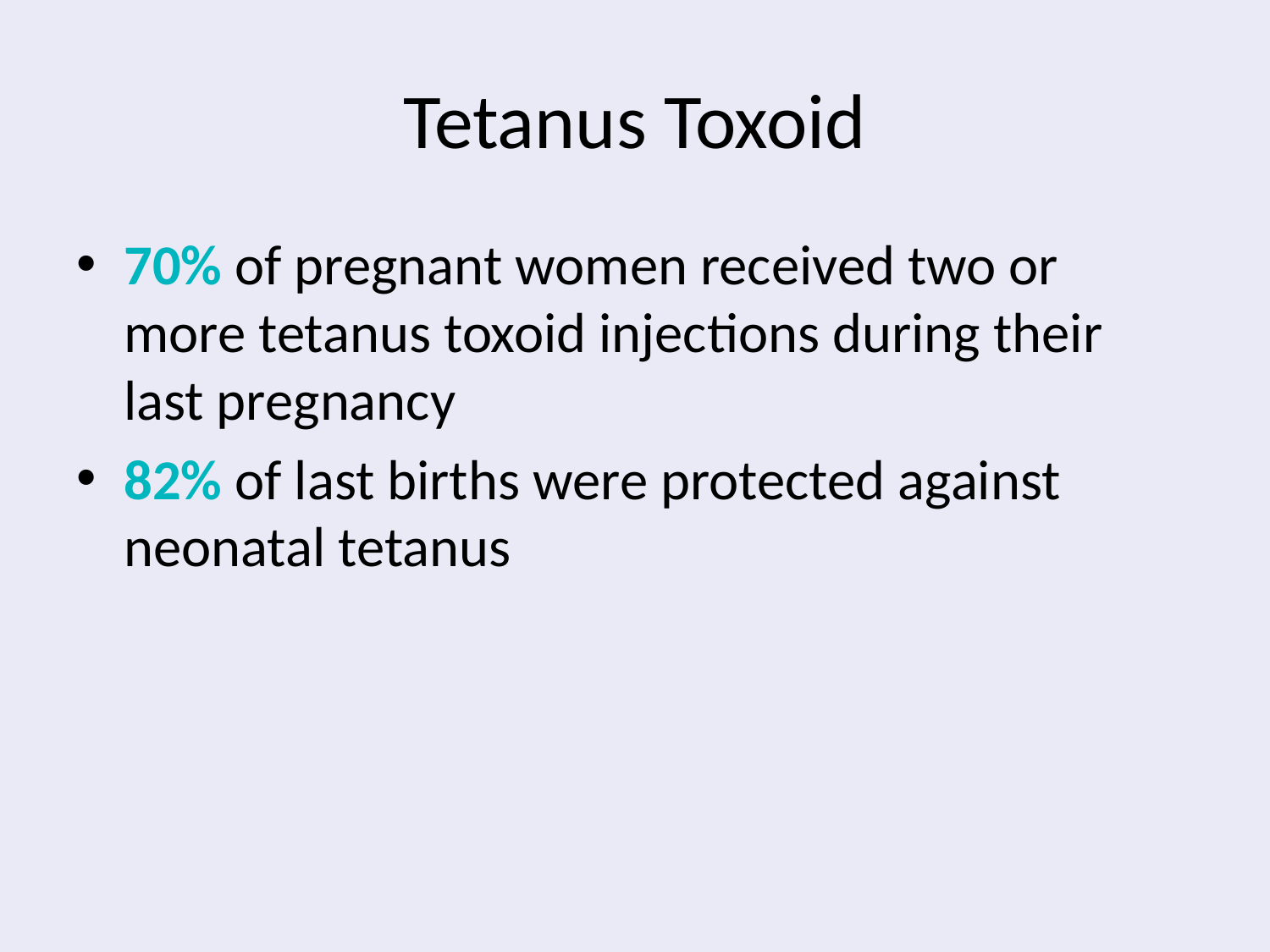

# Tetanus Toxoid
70% of pregnant women received two or more tetanus toxoid injections during their last pregnancy
82% of last births were protected against neonatal tetanus